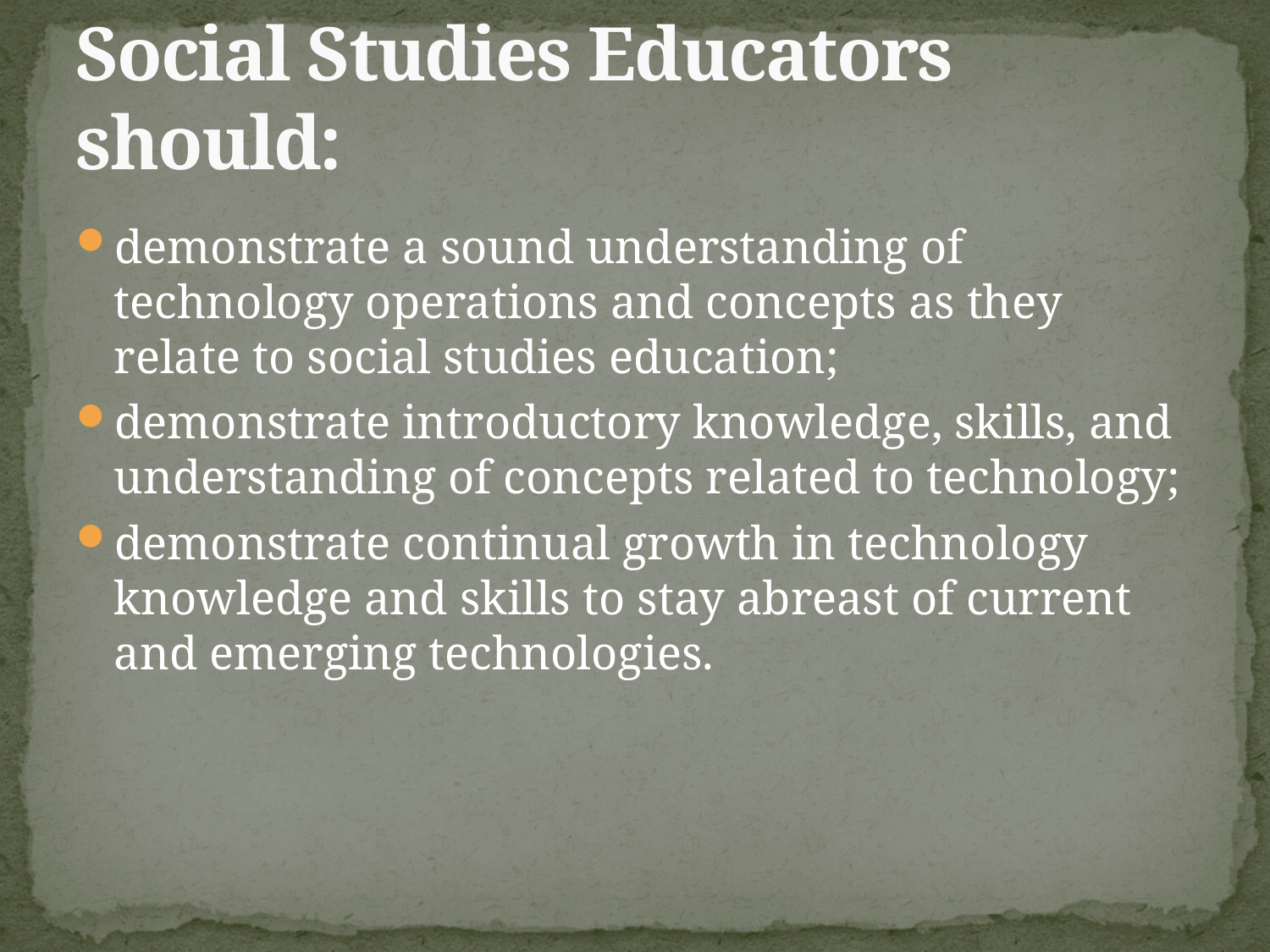

# Social Studies Educators should:
demonstrate a sound understanding of technology operations and concepts as they relate to social studies education;
demonstrate introductory knowledge, skills, and understanding of concepts related to technology;
demonstrate continual growth in technology knowledge and skills to stay abreast of current and emerging technologies.